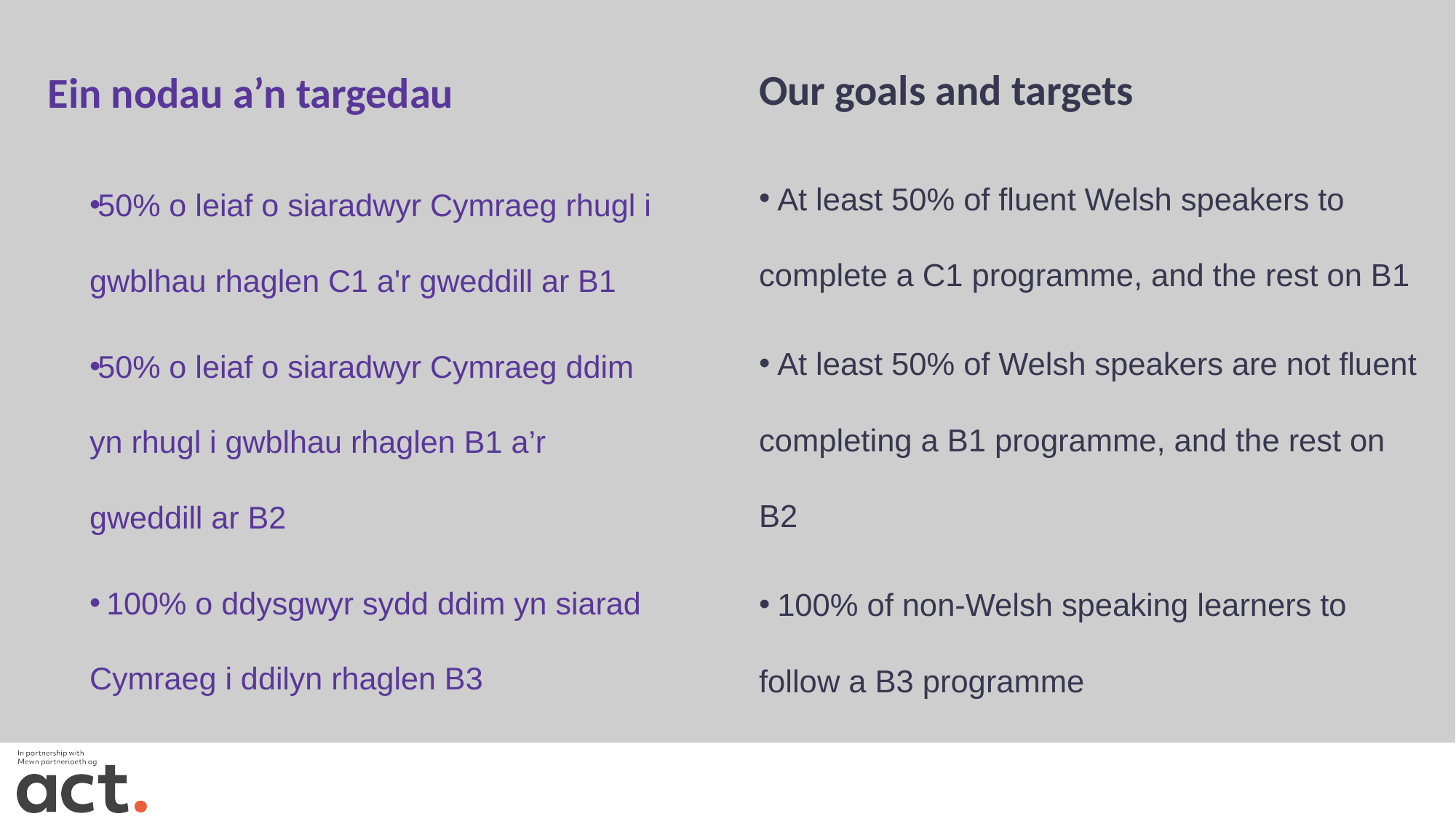

# Our goals and targets
Ein nodau a’n targedau

 At least 50% of fluent Welsh speakers to complete a C1 programme, and the rest on B1
 At least 50% of Welsh speakers are not fluent completing a B1 programme, and the rest on B2
 100% of non-Welsh speaking learners to follow a B3 programme
50% o leiaf o siaradwyr Cymraeg rhugl i gwblhau rhaglen C1 a'r gweddill ar B1
50% o leiaf o siaradwyr Cymraeg ddim yn rhugl i gwblhau rhaglen B1 a’r gweddill ar B2
 100% o ddysgwyr sydd ddim yn siarad Cymraeg i ddilyn rhaglen B3